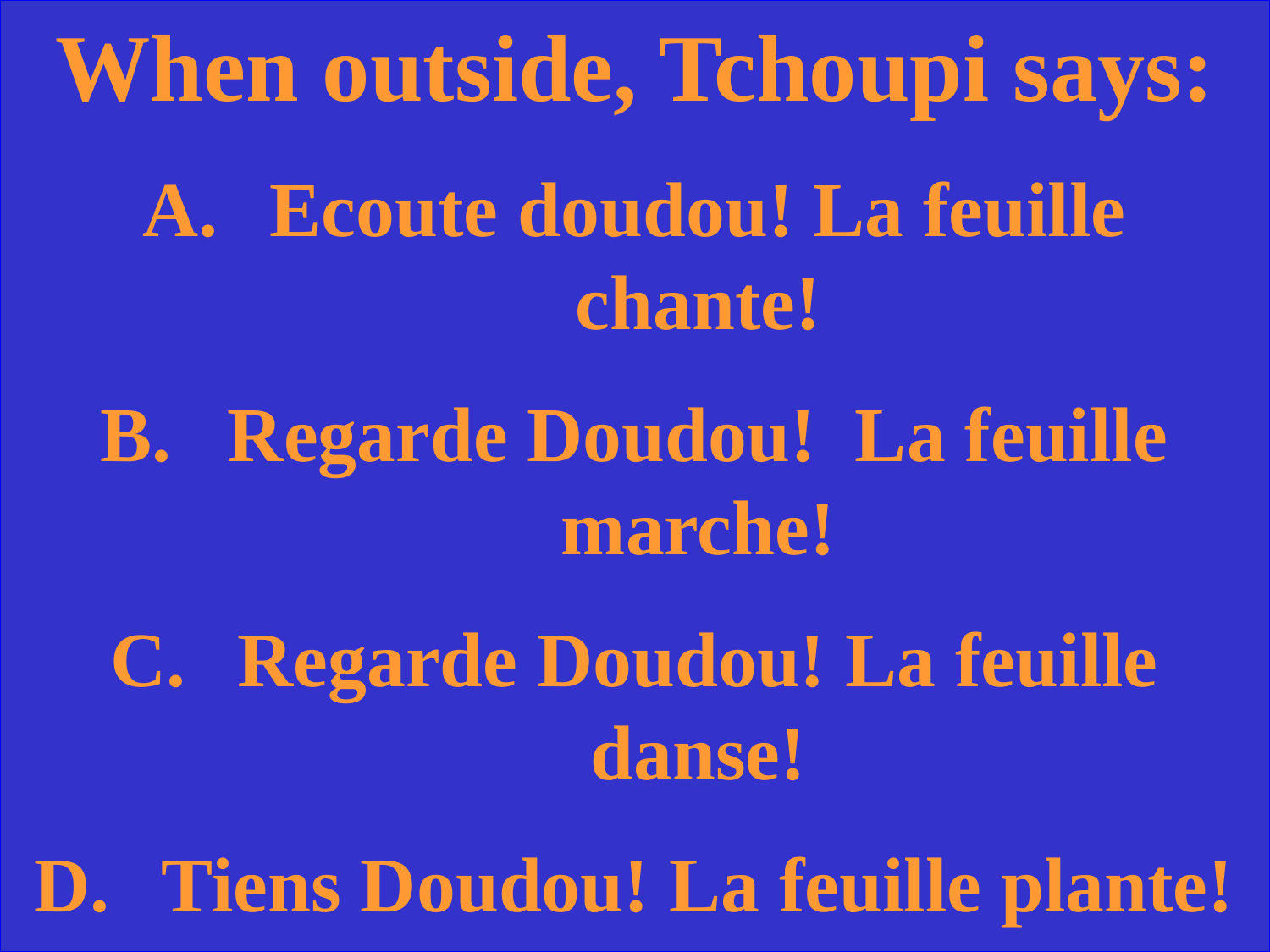

When outside, Tchoupi says:
Ecoute doudou! La feuille chante!
Regarde Doudou!  La feuille marche!
Regarde Doudou! La feuille danse!
Tiens Doudou! La feuille plante!